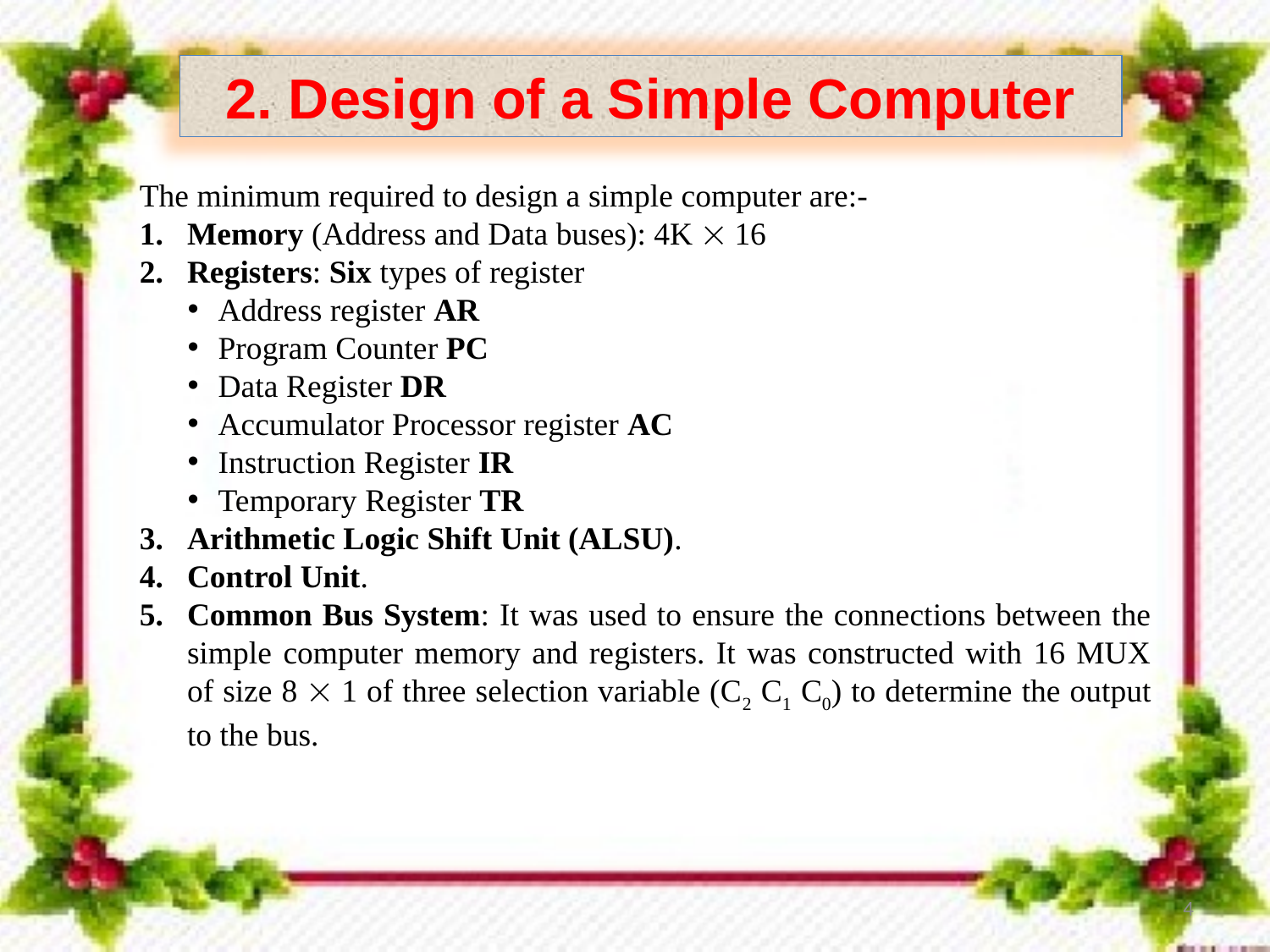

2. Design of a Simple Computer

The minimum required to design a simple computer are:-
Memory (Address and Data buses): 4K × 16
Registers: Six types of register
Address register AR
Program Counter PC
Data Register DR
Accumulator Processor register AC
Instruction Register IR
Temporary Register TR
Arithmetic Logic Shift Unit (ALSU).
Control Unit.
Common Bus System: It was used to ensure the connections between the simple computer memory and registers. It was constructed with 16 MUX of size 8 × 1 of three selection variable (C2 C1 C0) to determine the output to the bus.
4